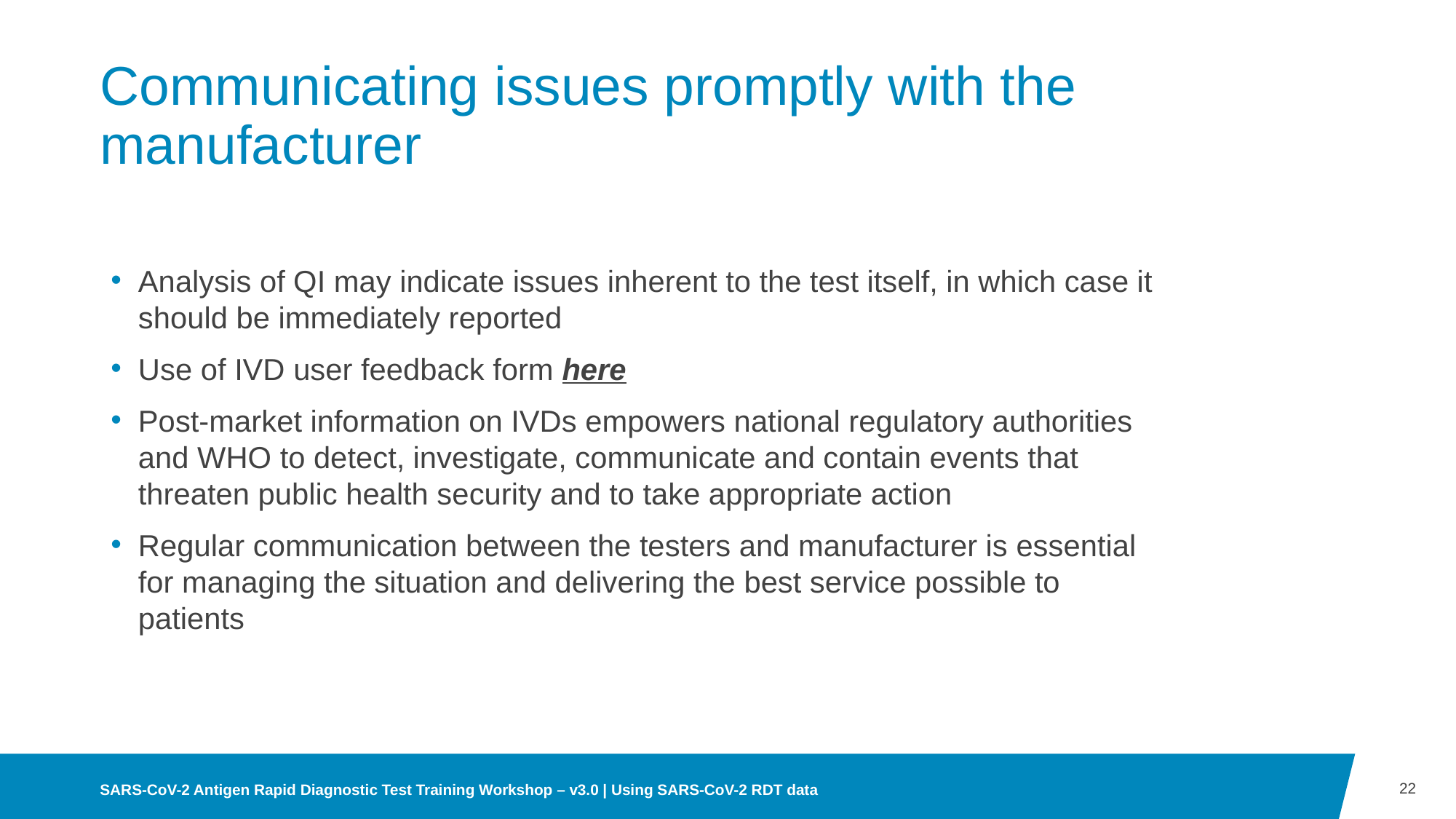

# Communicating issues promptly with the manufacturer

Analysis of QI may indicate issues inherent to the test itself, in which case it should be immediately reported
Use of IVD user feedback form here
Post-market information on IVDs empowers national regulatory authorities and WHO to detect, investigate, communicate and contain events that threaten public health security and to take appropriate action
Regular communication between the testers and manufacturer is essential for managing the situation and delivering the best service possible to patients

22
SARS-CoV-2 Antigen Rapid Diagnostic Test Training Workshop – v3.0 | Using SARS-CoV-2 RDT data